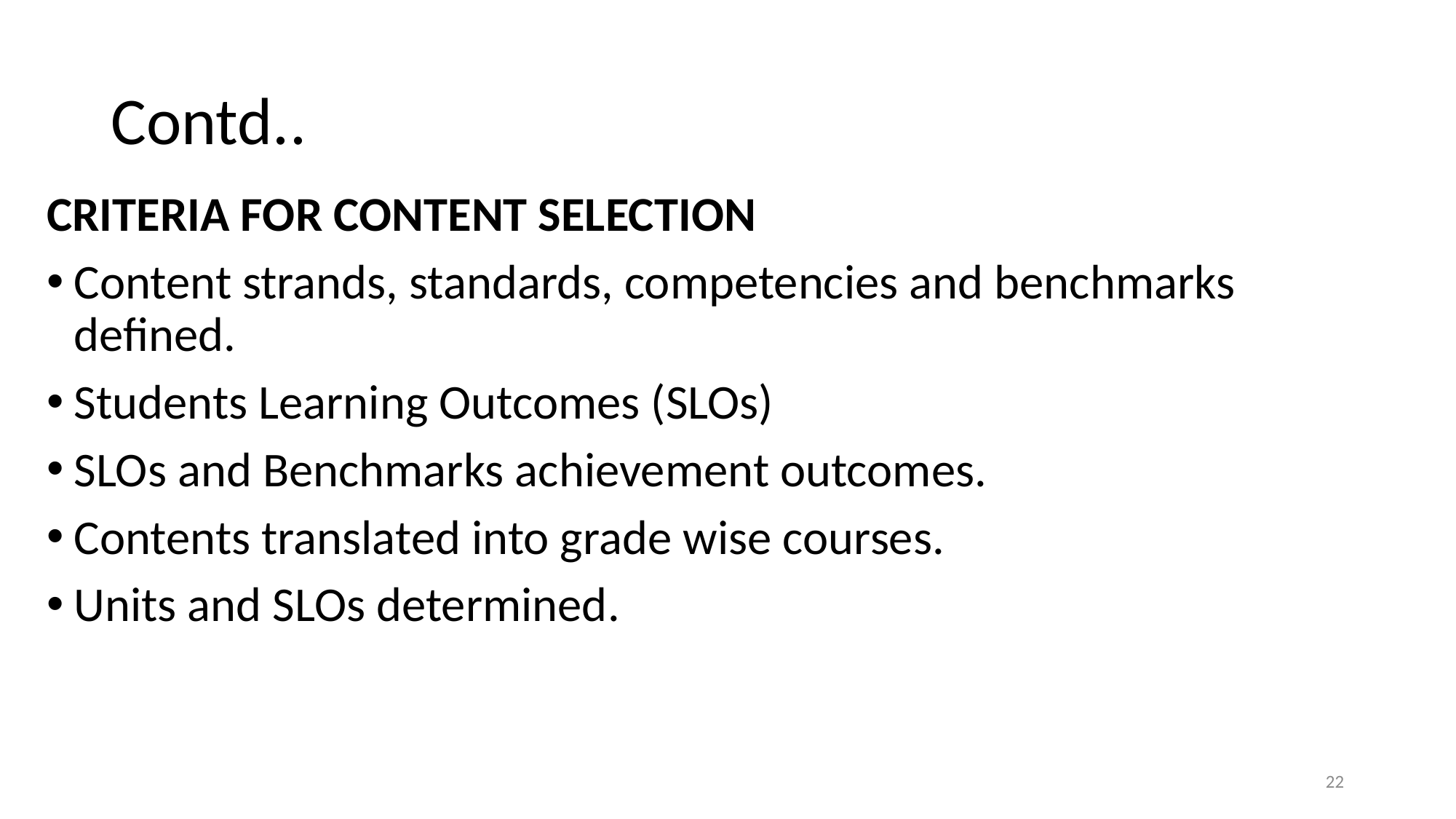

# Contd..
CRITERIA FOR CONTENT SELECTION
Content strands, standards, competencies and benchmarks defined.
Students Learning Outcomes (SLOs)
SLOs and Benchmarks achievement outcomes.
Contents translated into grade wise courses.
Units and SLOs determined.

22